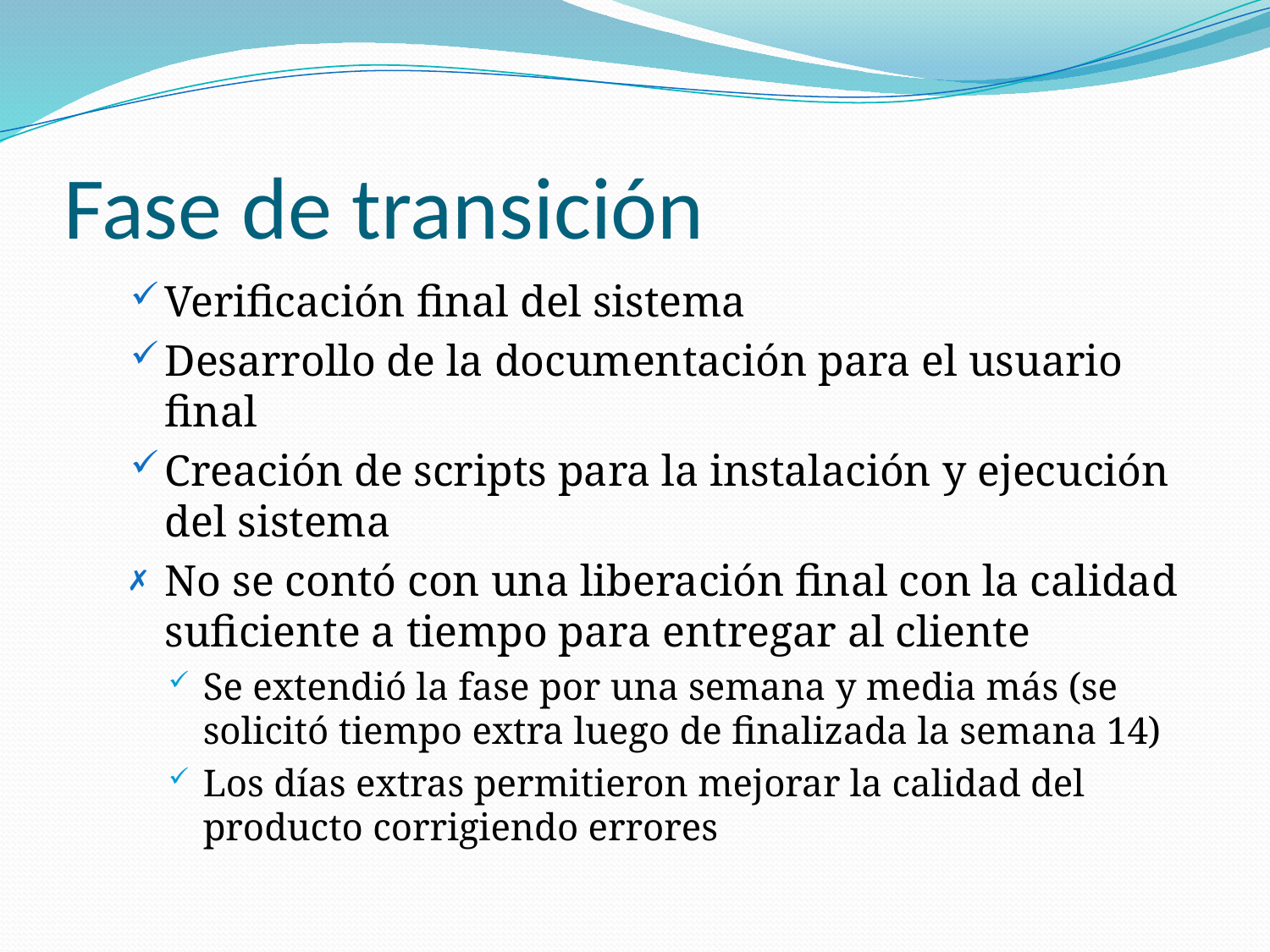

# Fase de transición
Verificación final del sistema
Desarrollo de la documentación para el usuario final
Creación de scripts para la instalación y ejecución del sistema
No se contó con una liberación final con la calidad suficiente a tiempo para entregar al cliente
Se extendió la fase por una semana y media más (se solicitó tiempo extra luego de finalizada la semana 14)
Los días extras permitieron mejorar la calidad del producto corrigiendo errores